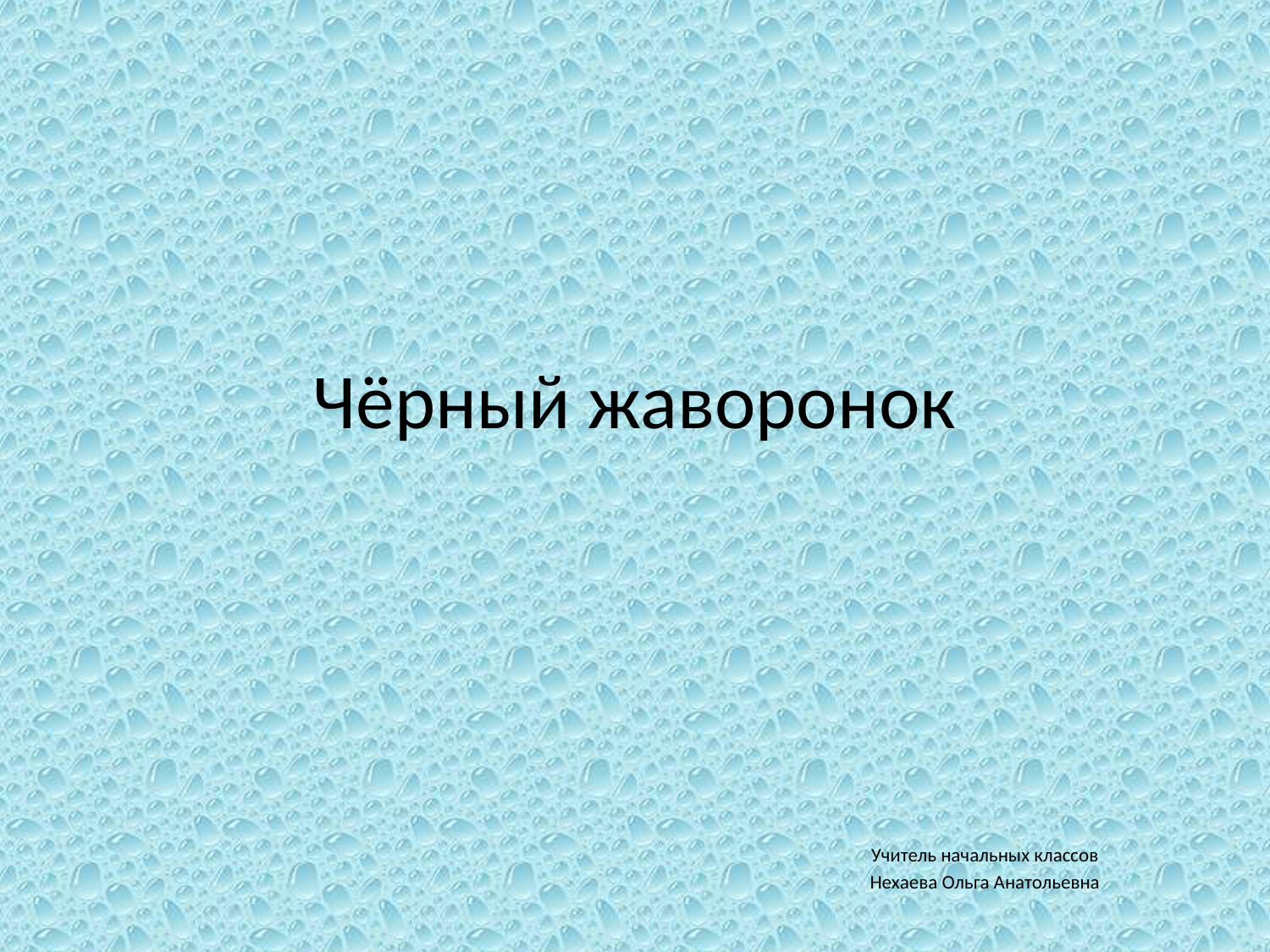

# Чёрный жаворонок
Учитель начальных классов
Нехаева Ольга Анатольевна